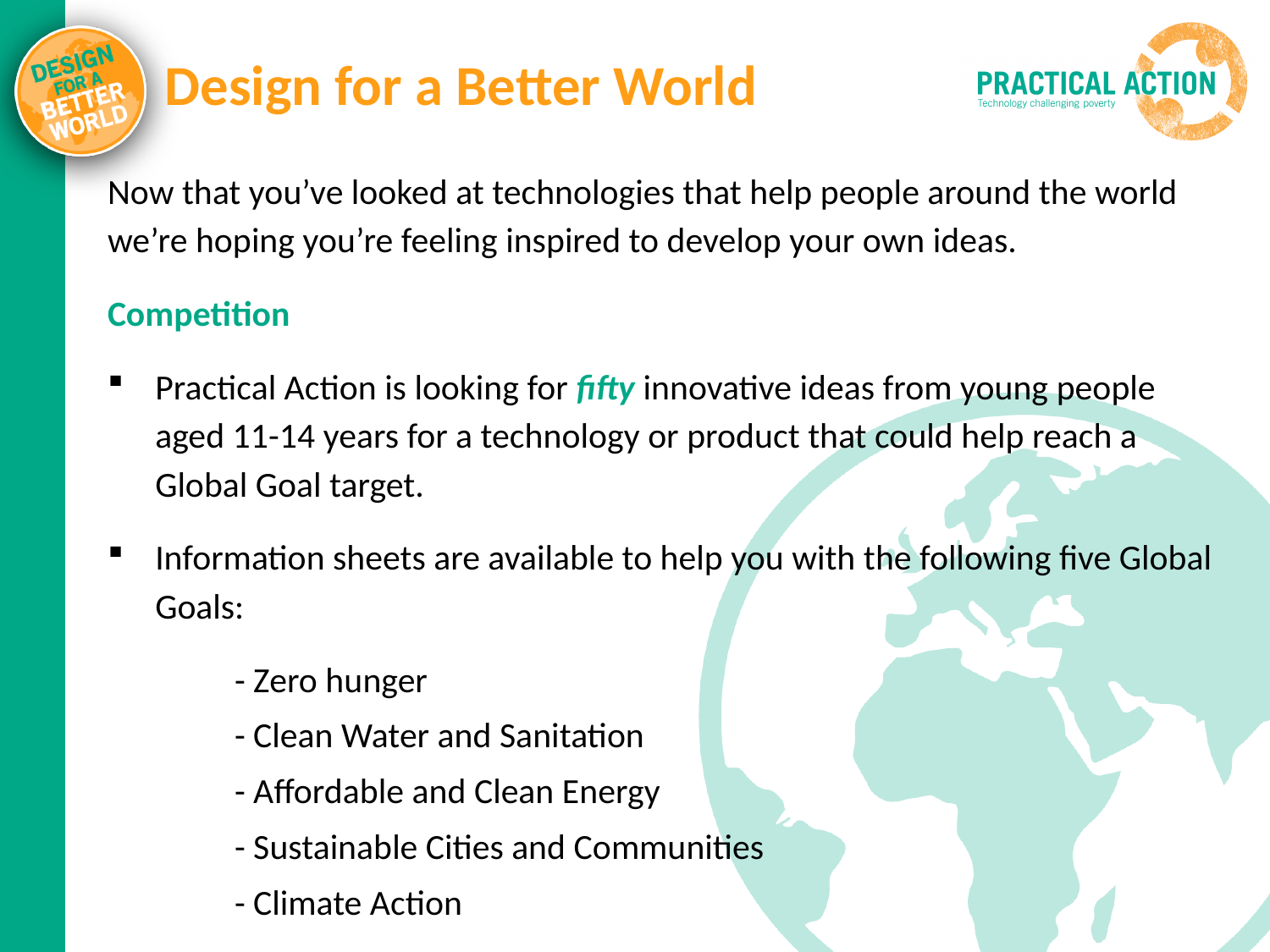

# Design for a Better World
Now that you’ve looked at technologies that help people around the world we’re hoping you’re feeling inspired to develop your own ideas.
Competition
Practical Action is looking for fifty innovative ideas from young people aged 11-14 years for a technology or product that could help reach a Global Goal target.
Information sheets are available to help you with the following five Global Goals:
	- Zero hunger
	- Clean Water and Sanitation
	- Affordable and Clean Energy
	- Sustainable Cities and Communities
	- Climate Action